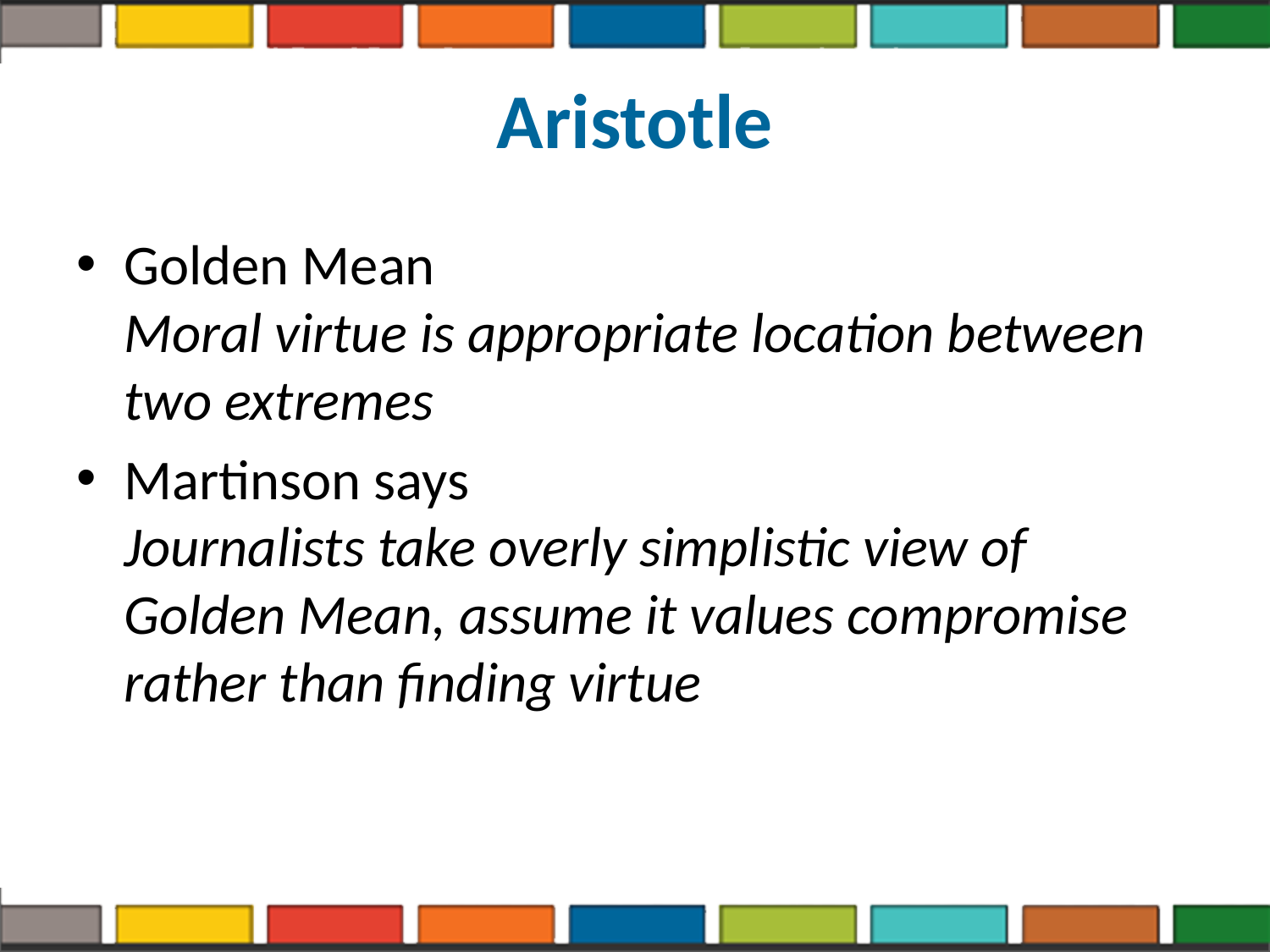

# Aristotle
Golden Mean
Moral virtue is appropriate location between two extremes
Martinson says
Journalists take overly simplistic view of Golden Mean, assume it values compromise rather than finding virtue